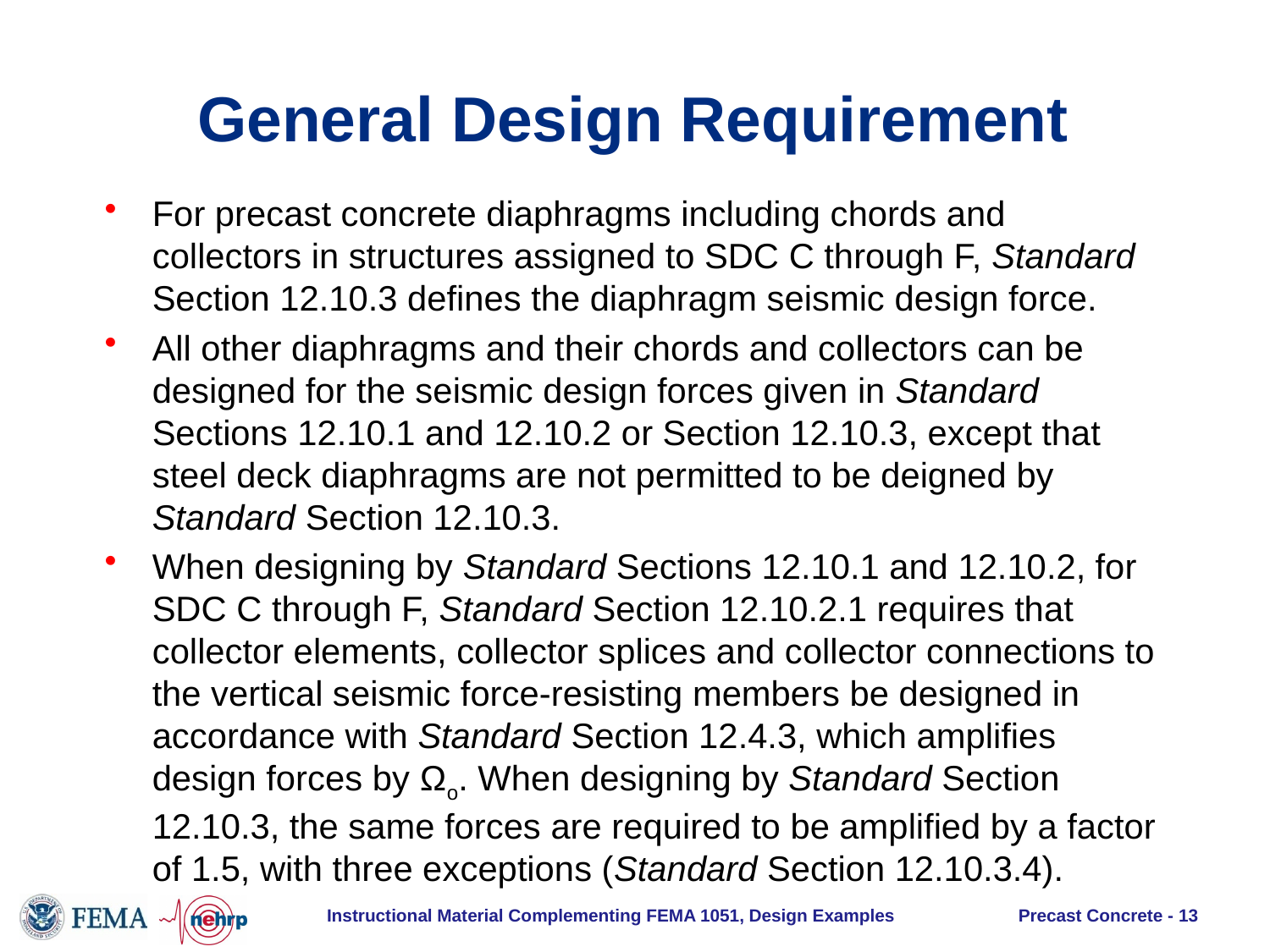

# General Design Requirement
For precast concrete diaphragms including chords and collectors in structures assigned to SDC C through F, Standard Section 12.10.3 defines the diaphragm seismic design force.
All other diaphragms and their chords and collectors can be designed for the seismic design forces given in Standard Sections 12.10.1 and 12.10.2 or Section 12.10.3, except that steel deck diaphragms are not permitted to be deigned by Standard Section 12.10.3.
When designing by Standard Sections 12.10.1 and 12.10.2, for SDC C through F, Standard Section 12.10.2.1 requires that collector elements, collector splices and collector connections to the vertical seismic force-resisting members be designed in accordance with Standard Section 12.4.3, which amplifies design forces by Ωo. When designing by Standard Section 12.10.3, the same forces are required to be amplified by a factor of 1.5, with three exceptions (Standard Section 12.10.3.4).